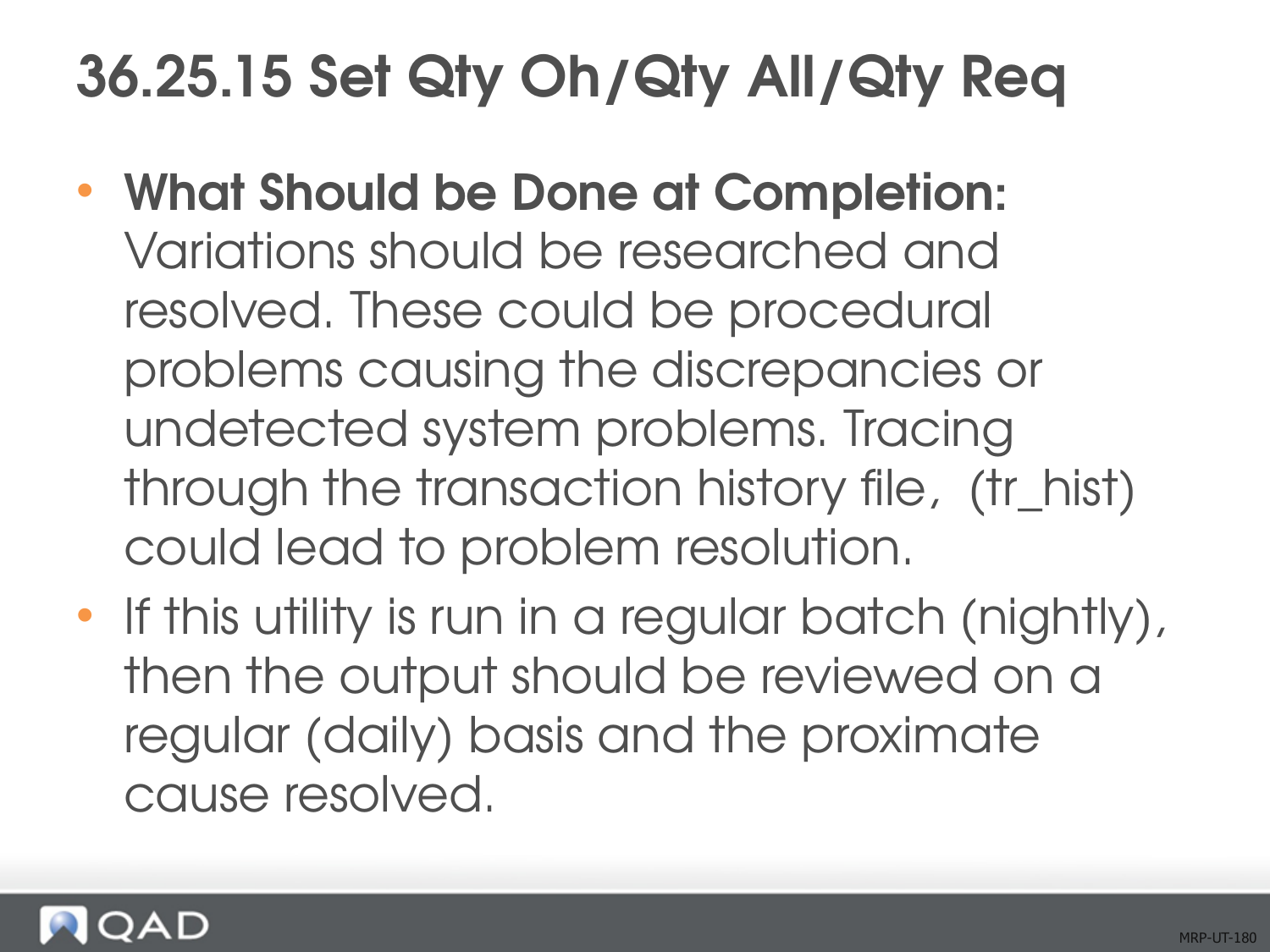

# 36.25.15 Set Qty Oh/Qty All/Qty Req
What Should be Done at Completion:
Variations should be researched and resolved. These could be procedural problems causing the discrepancies or undetected system problems. Tracing through the transaction history file,  (tr_hist) could lead to problem resolution.
If this utility is run in a regular batch (nightly), then the output should be reviewed on a regular (daily) basis and the proximate cause resolved.
MRP-UT-180